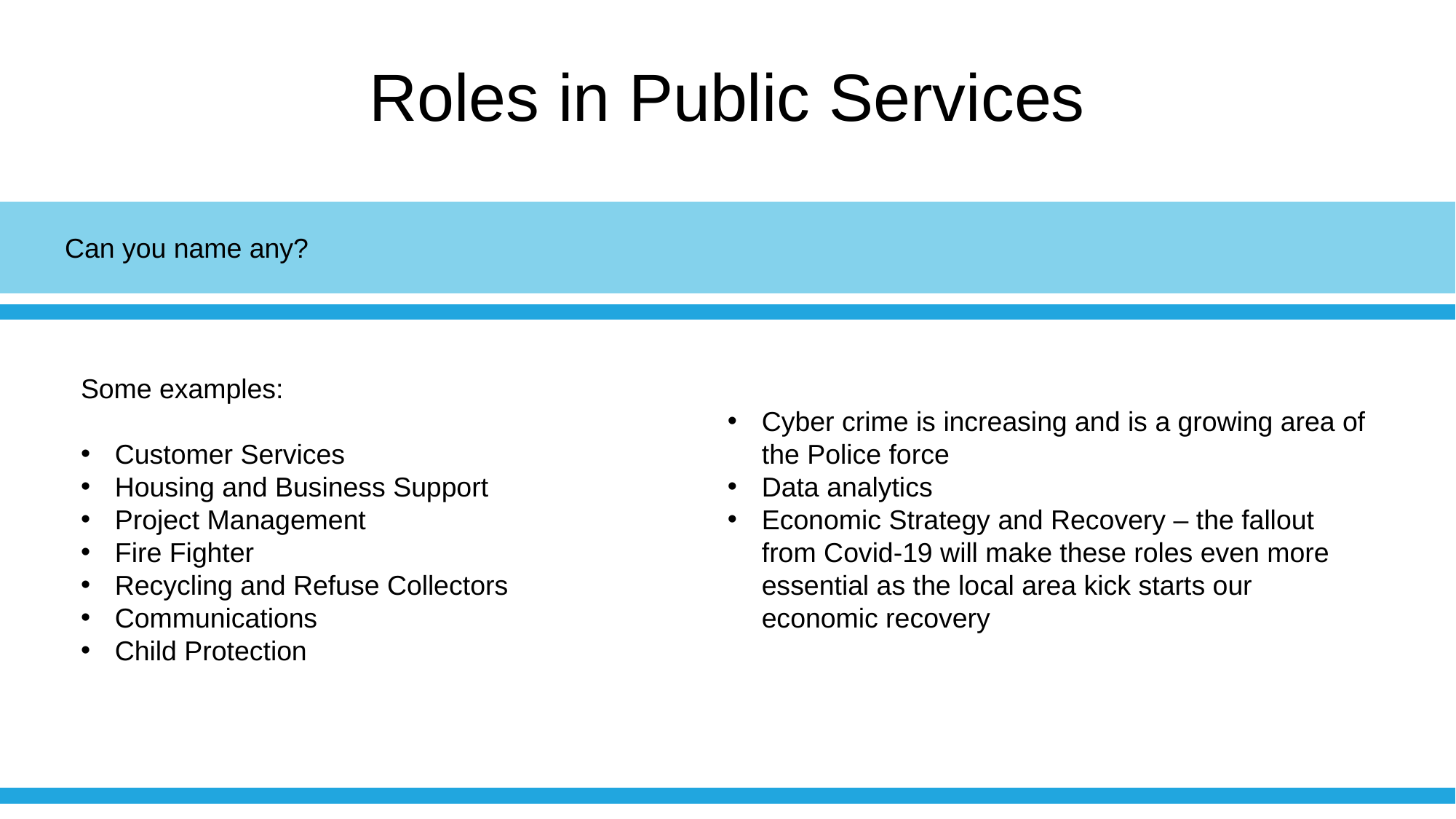

# Roles in Public Services

Can you name any?
Some examples:

Customer Services
Housing and Business Support
Project Management
Fire Fighter
Recycling and Refuse Collectors
Communications
Child Protection

Cyber crime is increasing and is a growing area of the Police force
Data analytics
Economic Strategy and Recovery – the fallout from Covid-19 will make these roles even more essential as the local area kick starts our economic recovery